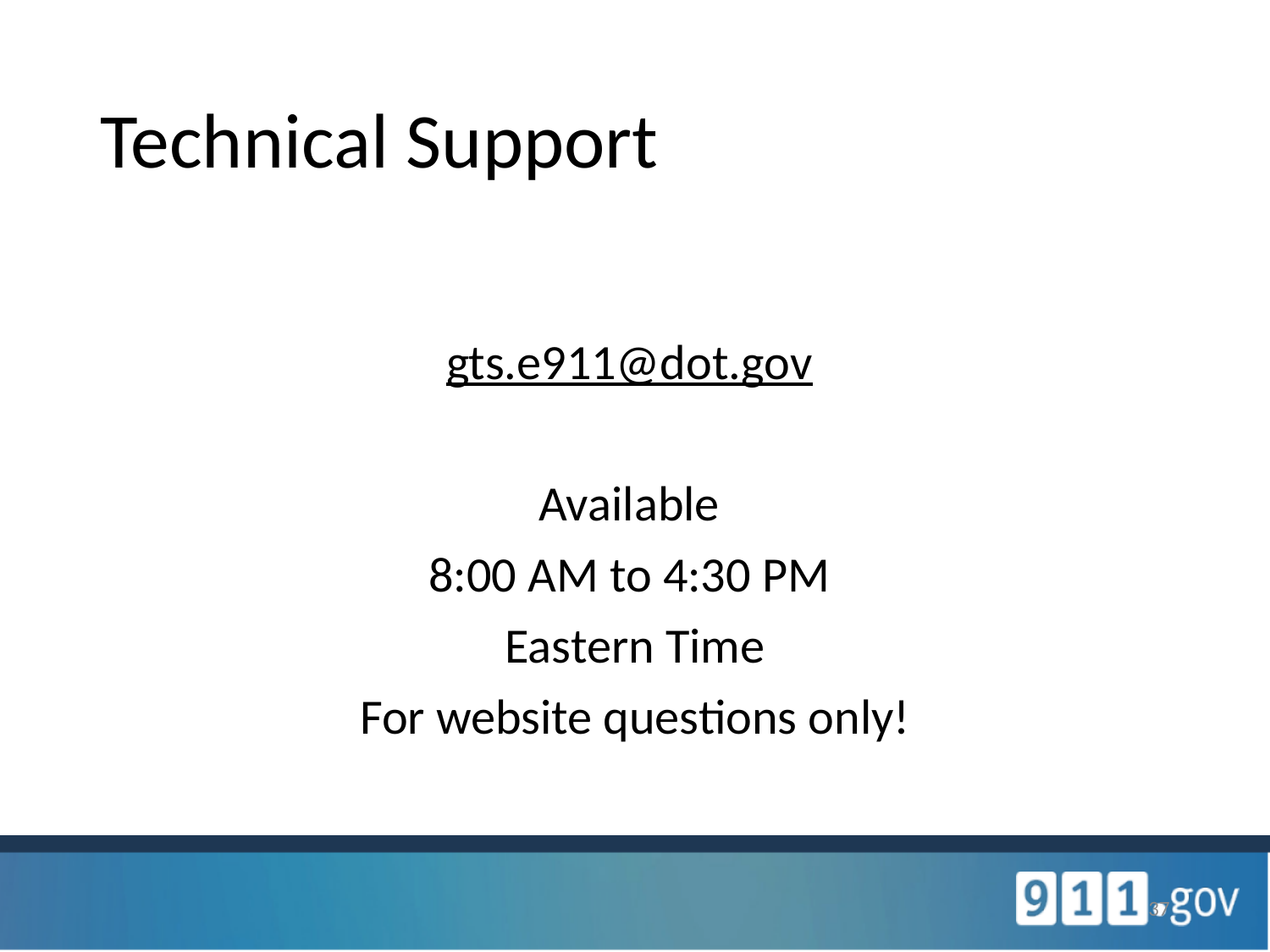

# Technical Support

gts.e911@dot.gov

Available
8:00 AM to 4:30 PM
Eastern Time
For website questions only!
37